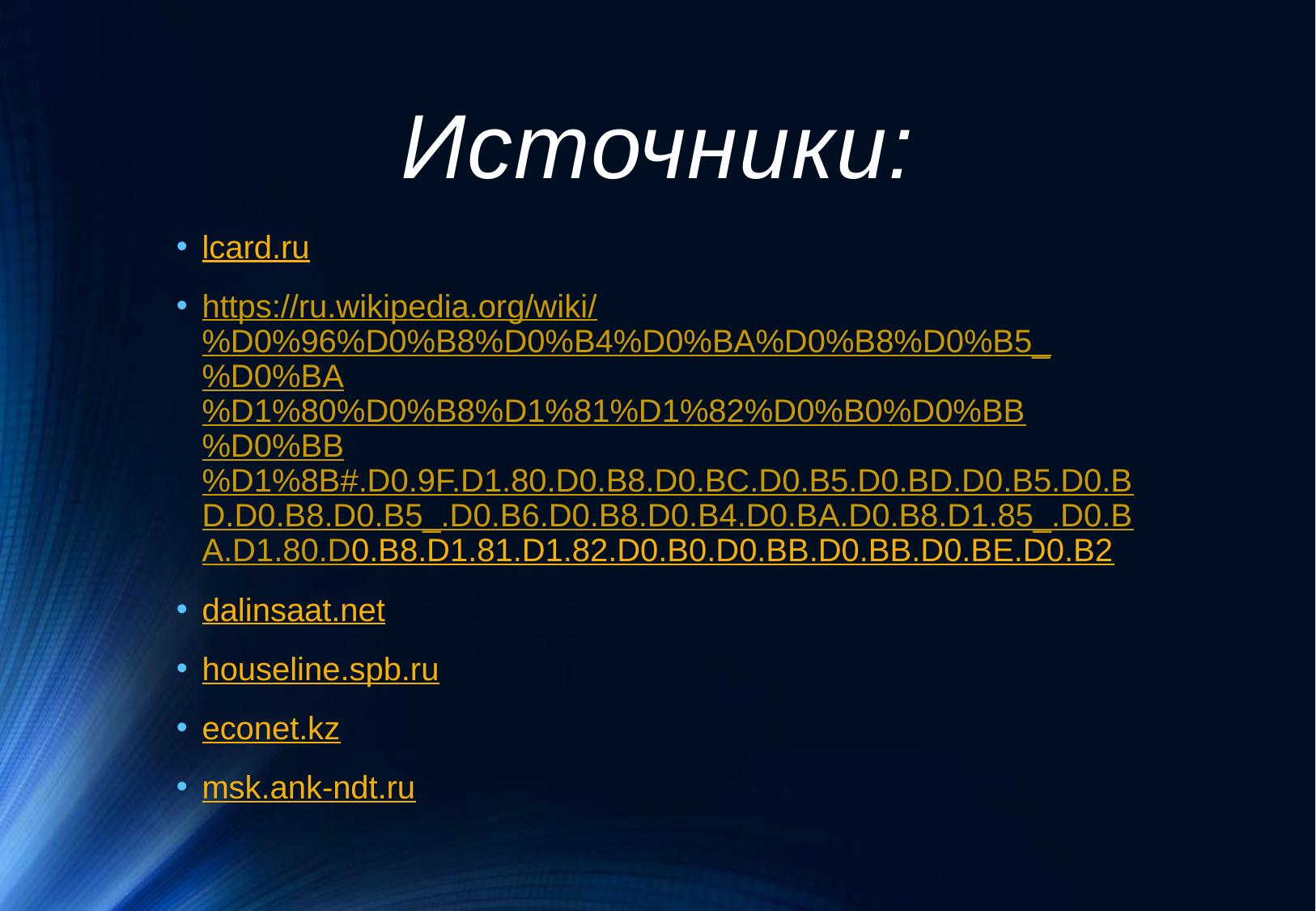

# Источники:
lcard.ru
https://ru.wikipedia.org/wiki/%D0%96%D0%B8%D0%B4%D0%BA%D0%B8%D0%B5_%D0%BA%D1%80%D0%B8%D1%81%D1%82%D0%B0%D0%BB%D0%BB%D1%8B#.D0.9F.D1.80.D0.B8.D0.BC.D0.B5.D0.BD.D0.B5.D0.BD.D0.B8.D0.B5_.D0.B6.D0.B8.D0.B4.D0.BA.D0.B8.D1.85_.D0.BA.D1.80.D0.B8.D1.81.D1.82.D0.B0.D0.BB.D0.BB.D0.BE.D0.B2
dalinsaat.net
houseline.spb.ru
econet.kz
msk.ank-ndt.ru